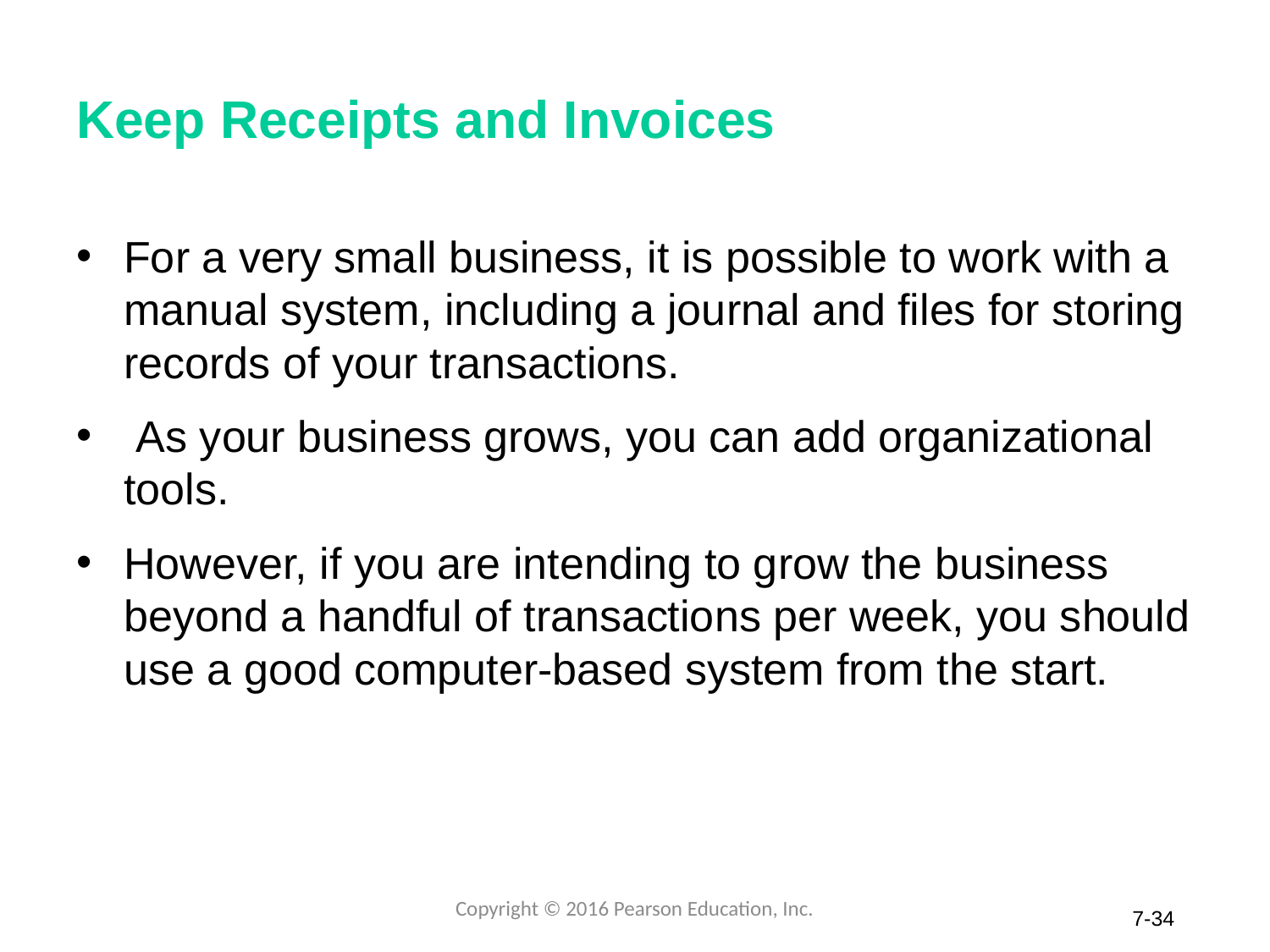

# Keep Receipts and Invoices
For a very small business, it is possible to work with a manual system, including a journal and files for storing records of your transactions.

 As your business grows, you can add organizational tools.

However, if you are intending to grow the business beyond a handful of transactions per week, you should use a good computer-based system from the start.
Copyright © 2016 Pearson Education, Inc.